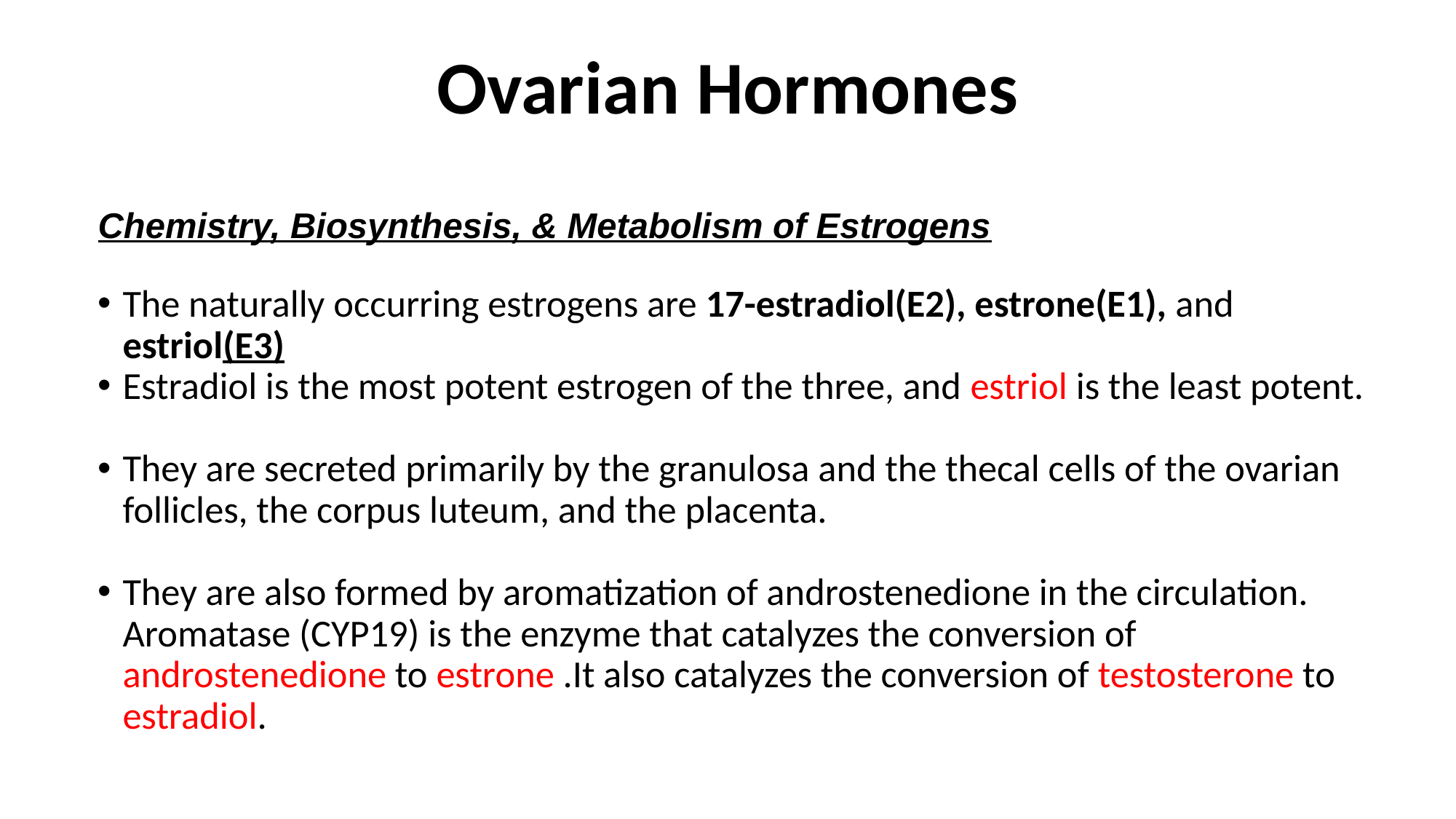

# Ovarian Hormones
Chemistry, Biosynthesis, & Metabolism of Estrogens

The naturally occurring estrogens are 17-estradiol(E2), estrone(E1), and estriol(E3)
Estradiol is the most potent estrogen of the three, and estriol is the least potent.

They are secreted primarily by the granulosa and the thecal cells of the ovarian follicles, the corpus luteum, and the placenta.

They are also formed by aromatization of androstenedione in the circulation. Aromatase (CYP19) is the enzyme that catalyzes the conversion of androstenedione to estrone .It also catalyzes the conversion of testosterone to estradiol.